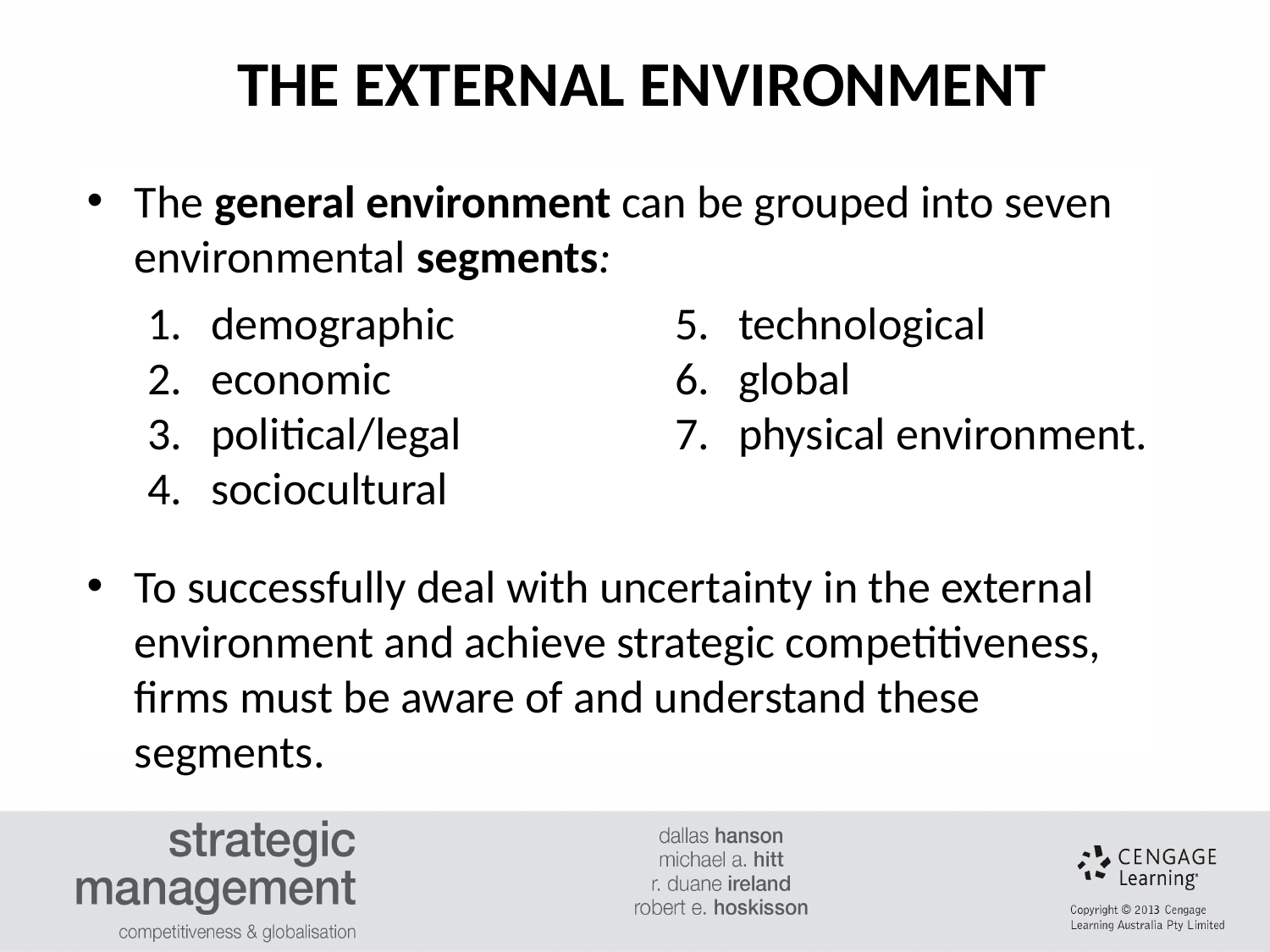

THE EXTERNAL ENVIRONMENT
#
The general environment can be grouped into seven environmental segments:

To successfully deal with uncertainty in the external environment and achieve strategic competitiveness, firms must be aware of and understand these segments.
demographic
economic
political/legal
sociocultural
technological
global
physical environment.